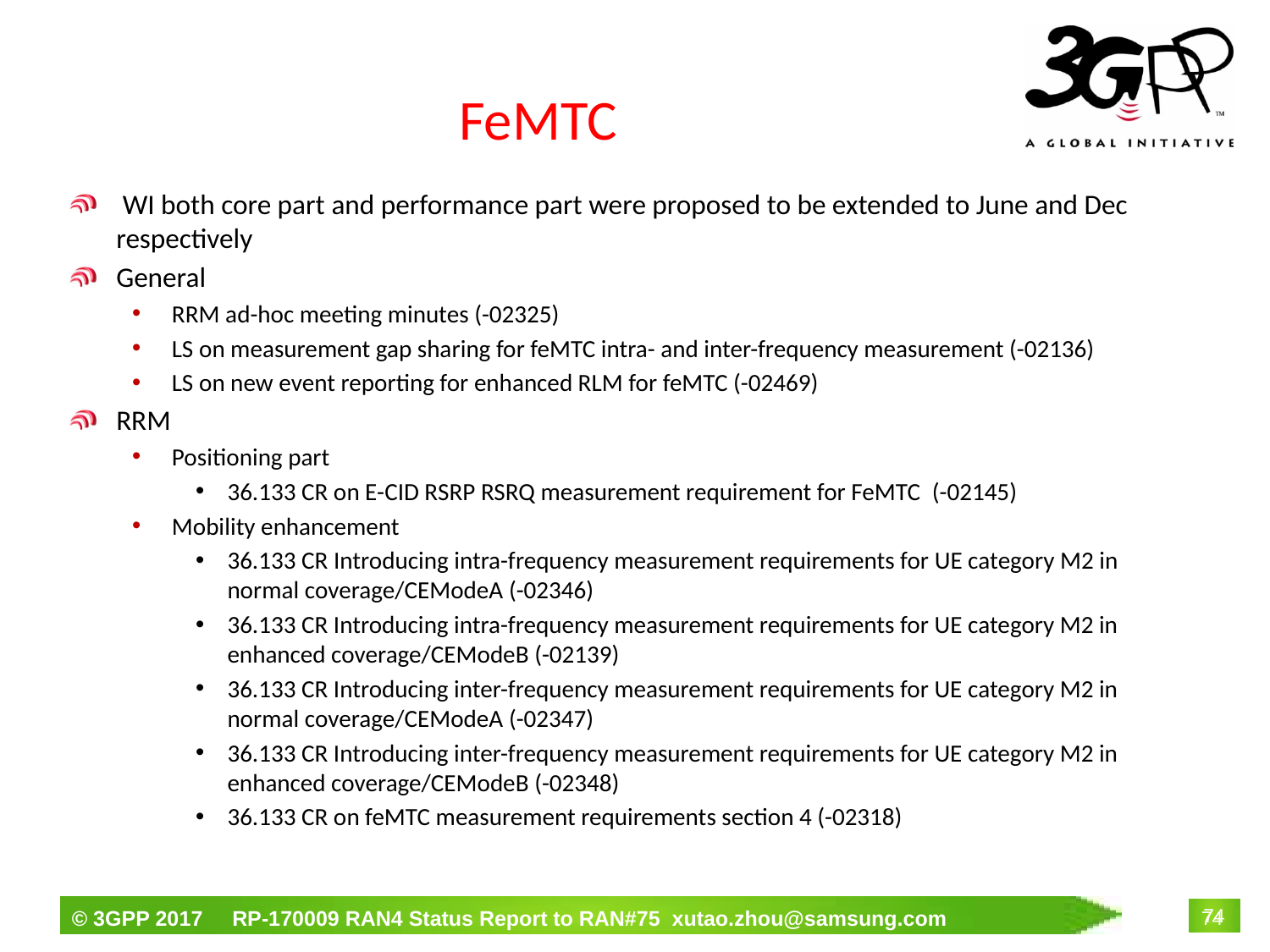

# FeMTC
 WI both core part and performance part were proposed to be extended to June and Dec respectively
General
RRM ad-hoc meeting minutes (-02325)
LS on measurement gap sharing for feMTC intra- and inter-frequency measurement (-02136)
LS on new event reporting for enhanced RLM for feMTC (-02469)
RRM
Positioning part
36.133 CR on E-CID RSRP RSRQ measurement requirement for FeMTC  (-02145)
Mobility enhancement
36.133 CR Introducing intra-frequency measurement requirements for UE category M2 in normal coverage/CEModeA (-02346)
36.133 CR Introducing intra-frequency measurement requirements for UE category M2 in enhanced coverage/CEModeB (-02139)
36.133 CR Introducing inter-frequency measurement requirements for UE category M2 in normal coverage/CEModeA (-02347)
36.133 CR Introducing inter-frequency measurement requirements for UE category M2 in enhanced coverage/CEModeB (-02348)
36.133 CR on feMTC measurement requirements section 4 (-02318)

74